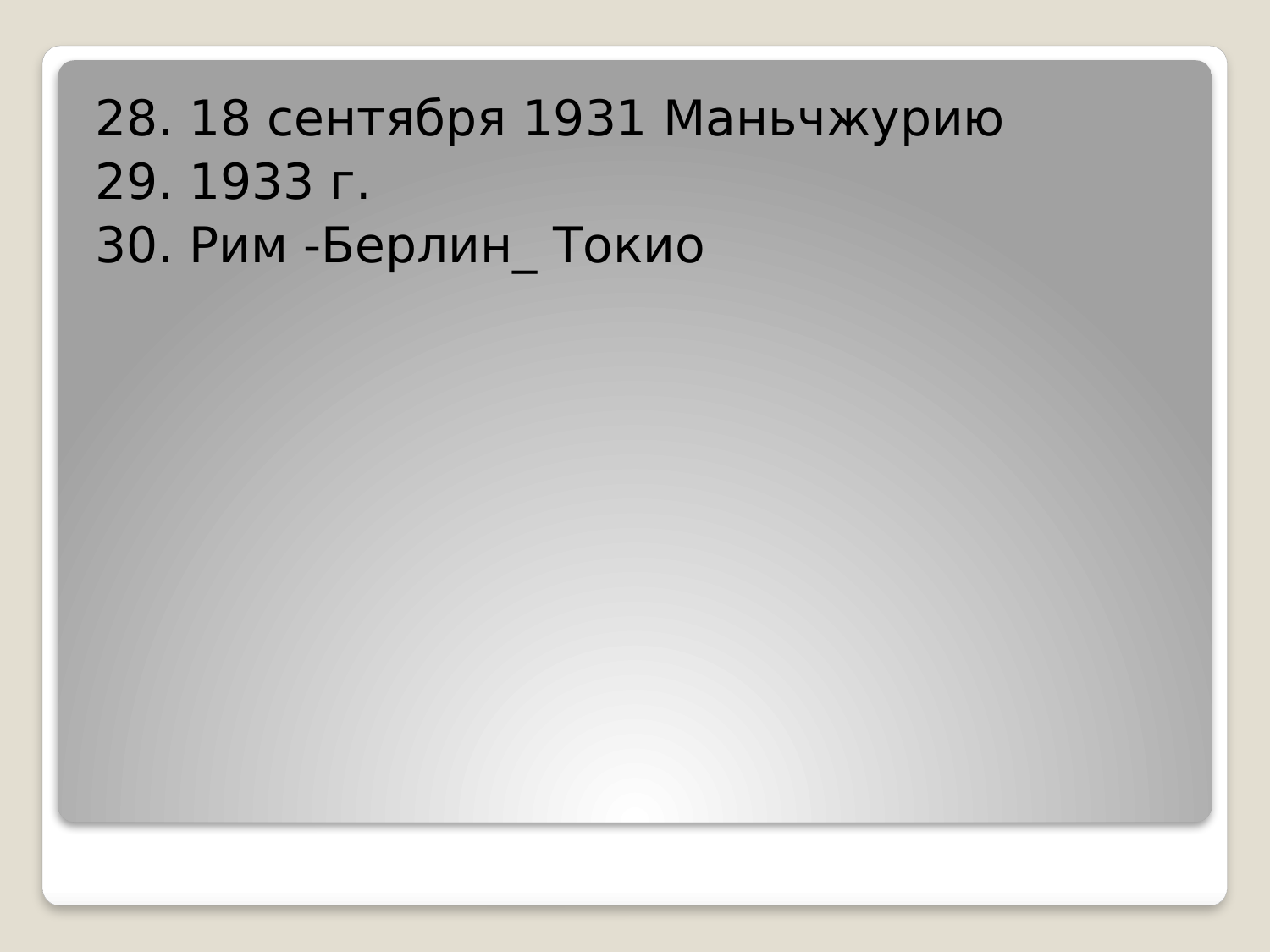

28. 18 сентября 1931 Маньчжурию
29. 1933 г.
30. Рим -Берлин_ Токио

#